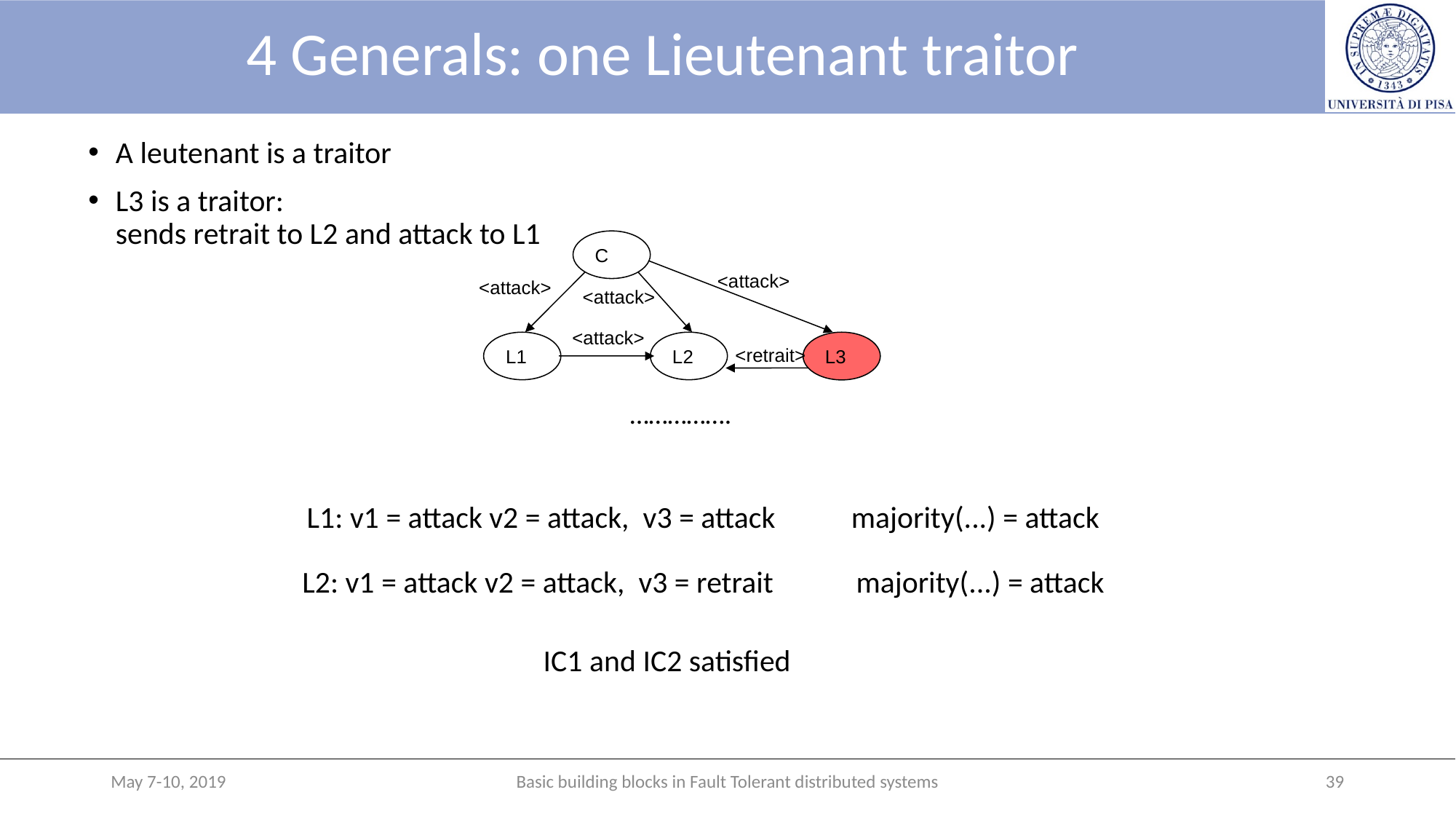

# 4 Generals: one Lieutenant traitor
A leutenant is a traitor
L3 is a traitor:
sends retrait to L2 and attack to L1

C

<attack>
<attack>

<attack>
<attack>
L3
L1
L2
<retrait>

…………….
L1: v1 = attack v2 = attack,  v3 = attack           majority(...) = attack
L2: v1 = attack v2 = attack,  v3 = retrait            majority(...) = attack
IC1 and IC2 satisfied
May 7-10, 2019
Basic building blocks in Fault Tolerant distributed systems
39